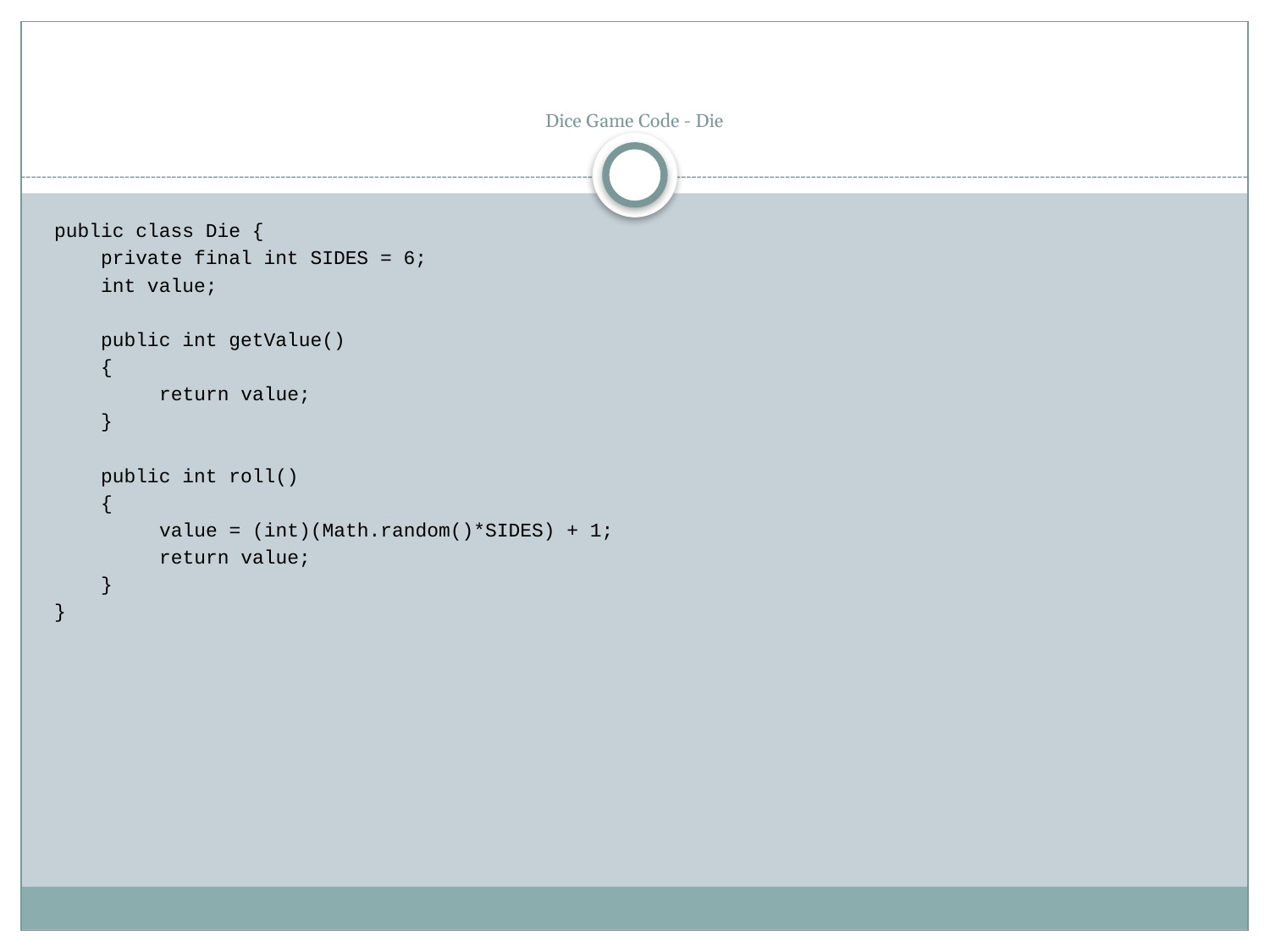

# Dice Game Code - Die
public class Die {
    private final int SIDES = 6;
    int value;

    public int getValue()
    {
         return value;
    }

    public int roll()
    {
         value = (int)(Math.random()*SIDES) + 1;
         return value;
    }
}